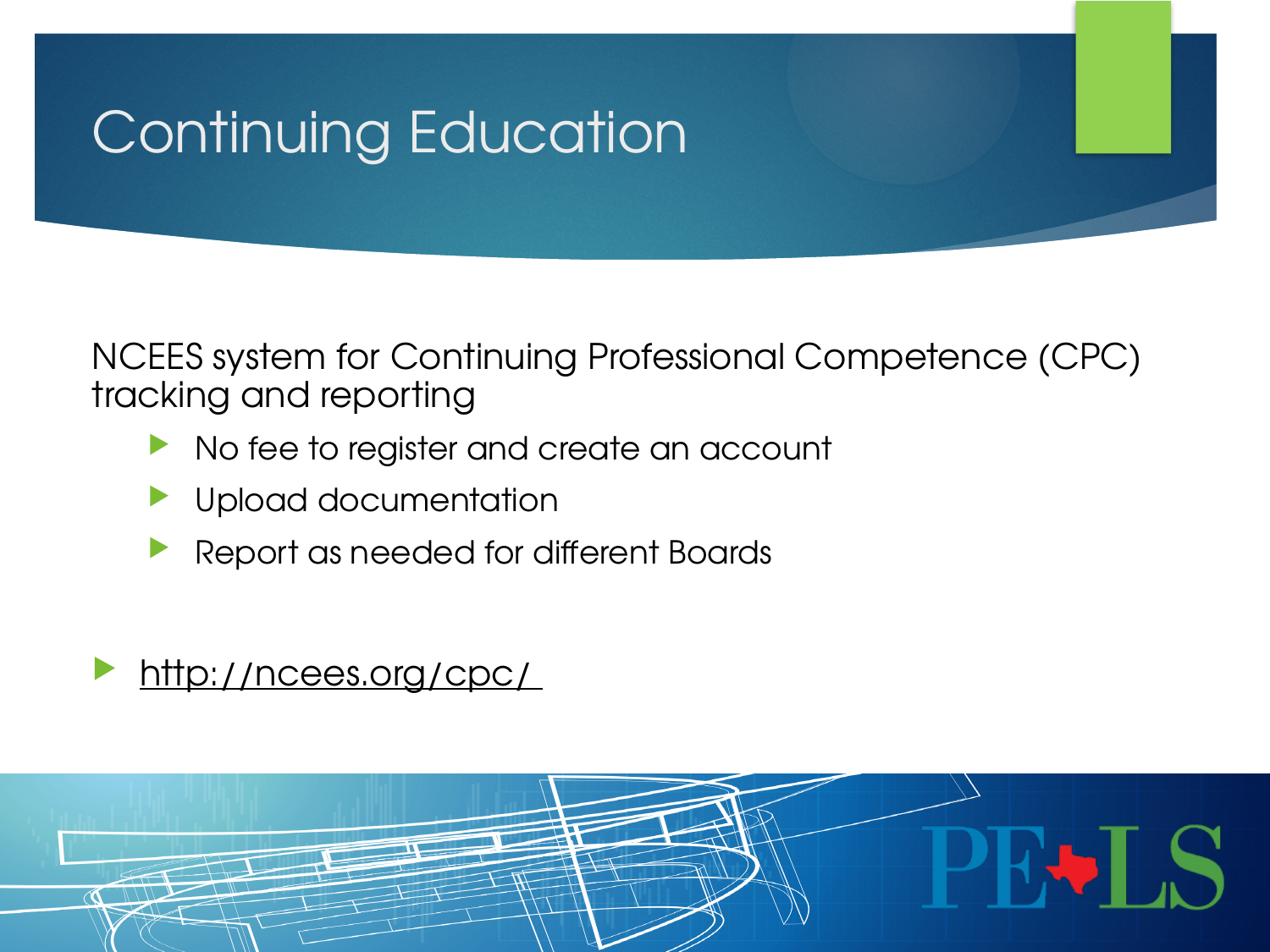

# Continuing Education
NCEES system for Continuing Professional Competence (CPC) tracking and reporting
No fee to register and create an account
Upload documentation
Report as needed for different Boards

http://ncees.org/cpc/